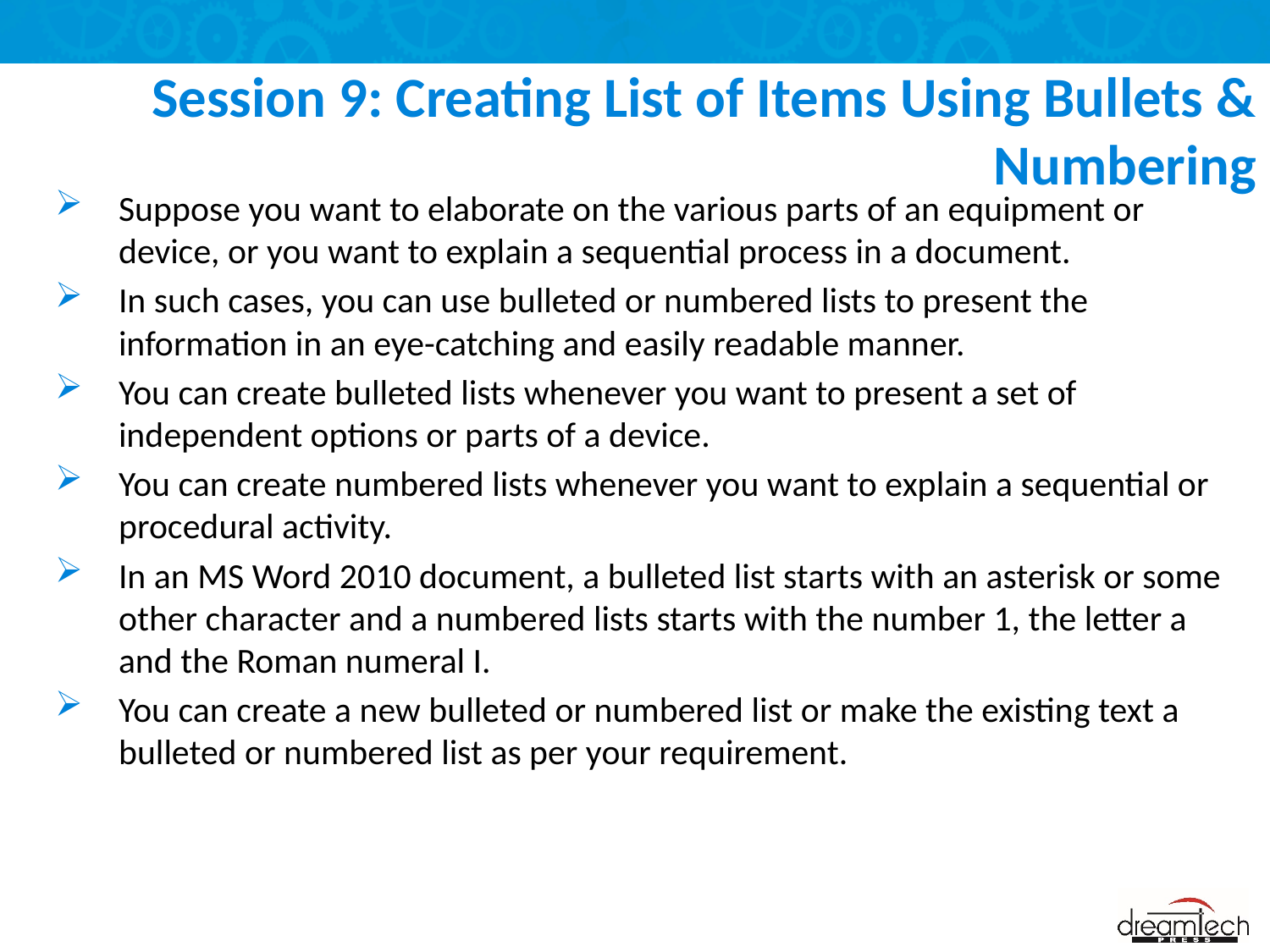

# Session 9: Creating List of Items Using Bullets & Numbering
Suppose you want to elaborate on the various parts of an equipment or device, or you want to explain a sequential process in a document.
In such cases, you can use bulleted or numbered lists to present the information in an eye-catching and easily readable manner.
You can create bulleted lists whenever you want to present a set of independent options or parts of a device.
You can create numbered lists whenever you want to explain a sequential or procedural activity.
In an MS Word 2010 document, a bulleted list starts with an asterisk or some other character and a numbered lists starts with the number 1, the letter a and the Roman numeral I.
You can create a new bulleted or numbered list or make the existing text a bulleted or numbered list as per your requirement.